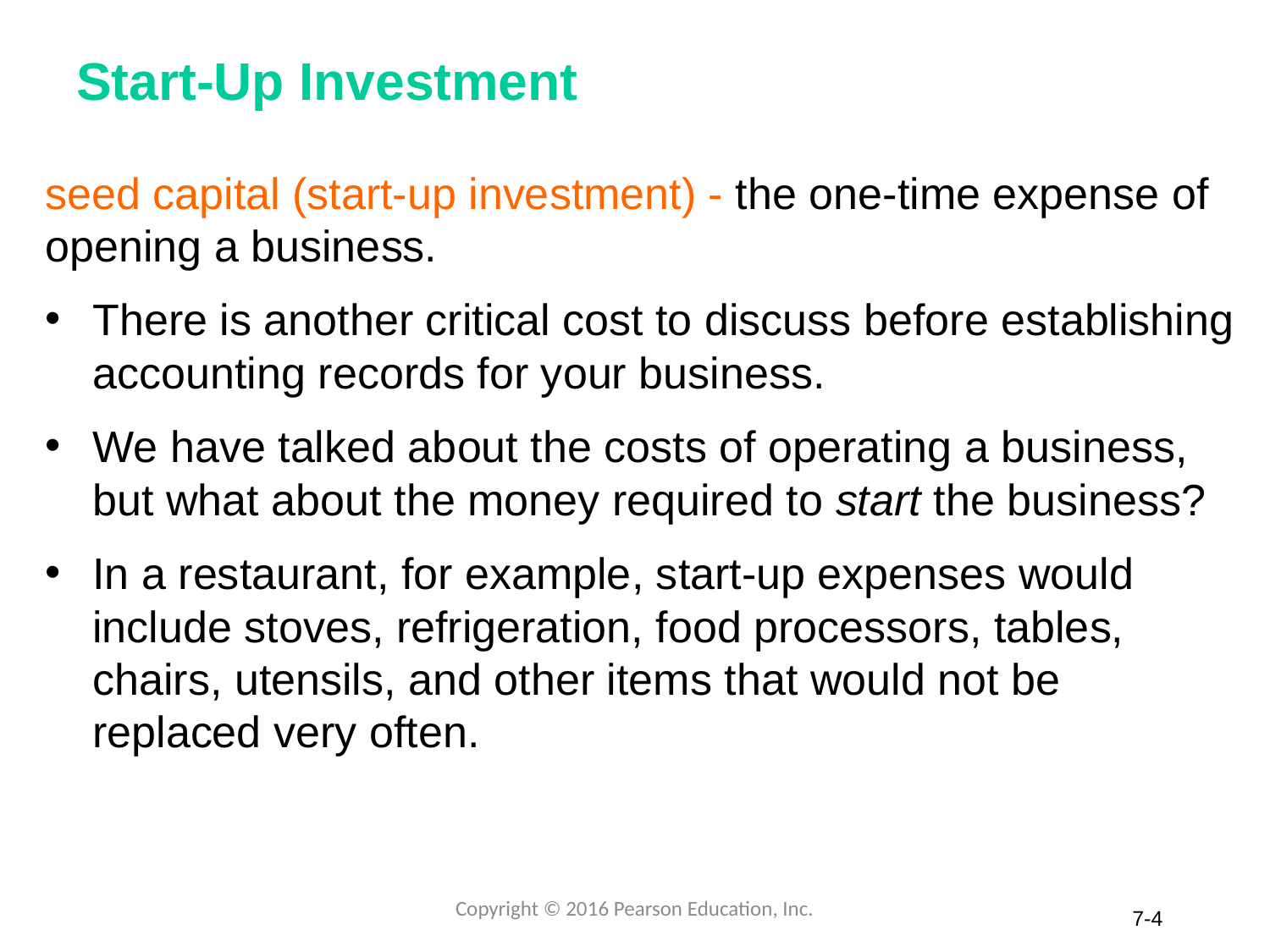

# Start-Up Investment
seed capital (start-up investment) - the one-time expense of opening a business.

There is another critical cost to discuss before establishing accounting records for your business.

We have talked about the costs of operating a business, but what about the money required to start the business?

In a restaurant, for example, start-up expenses would include stoves, refrigeration, food processors, tables, chairs, utensils, and other items that would not be replaced very often.
Copyright © 2016 Pearson Education, Inc.